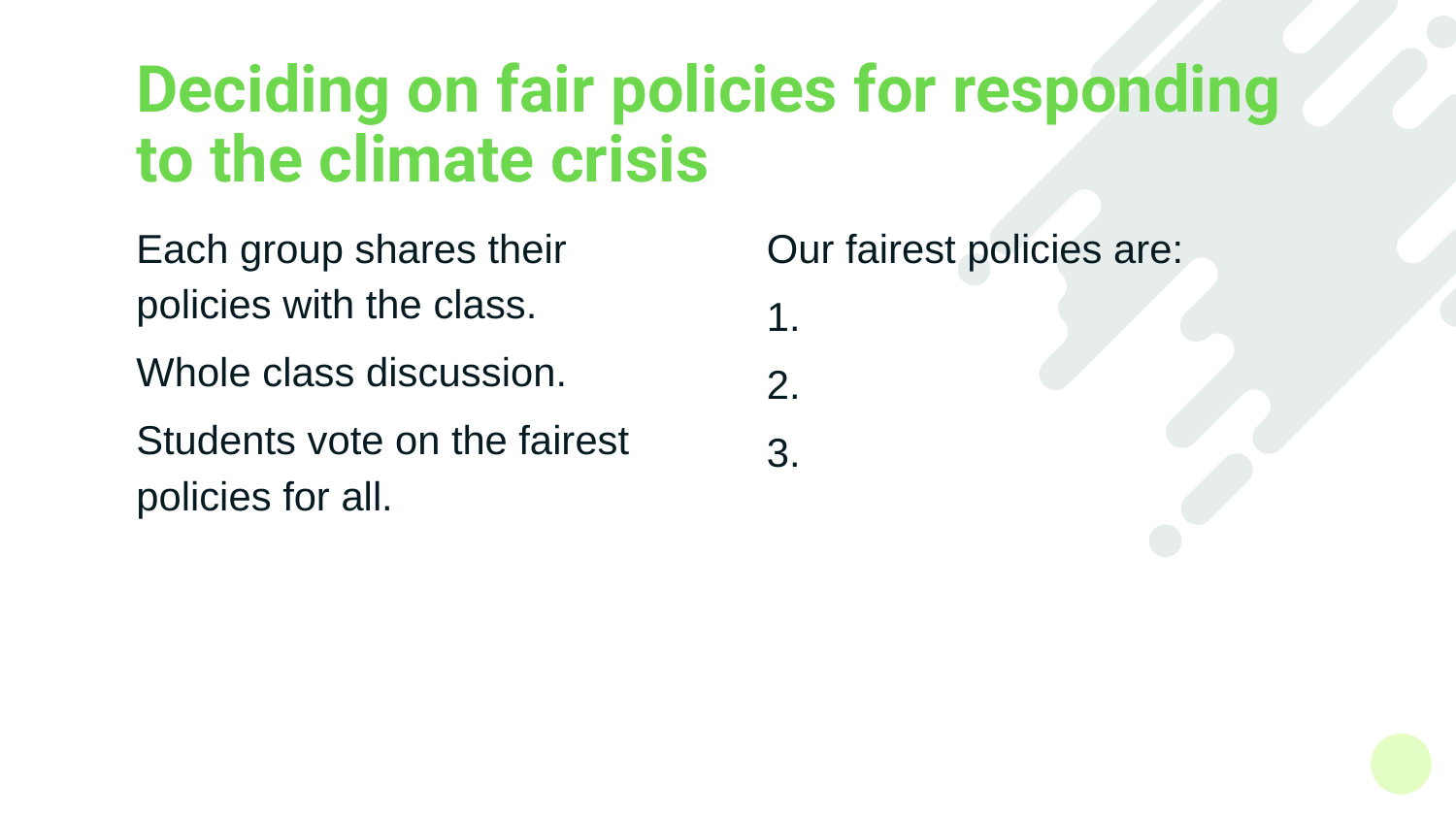

# Deciding on fair policies for responding to the climate crisis
Each group shares their policies with the class.
Whole class discussion.
Students vote on the fairest policies for all.

Our fairest policies are:
1.
2.
3.